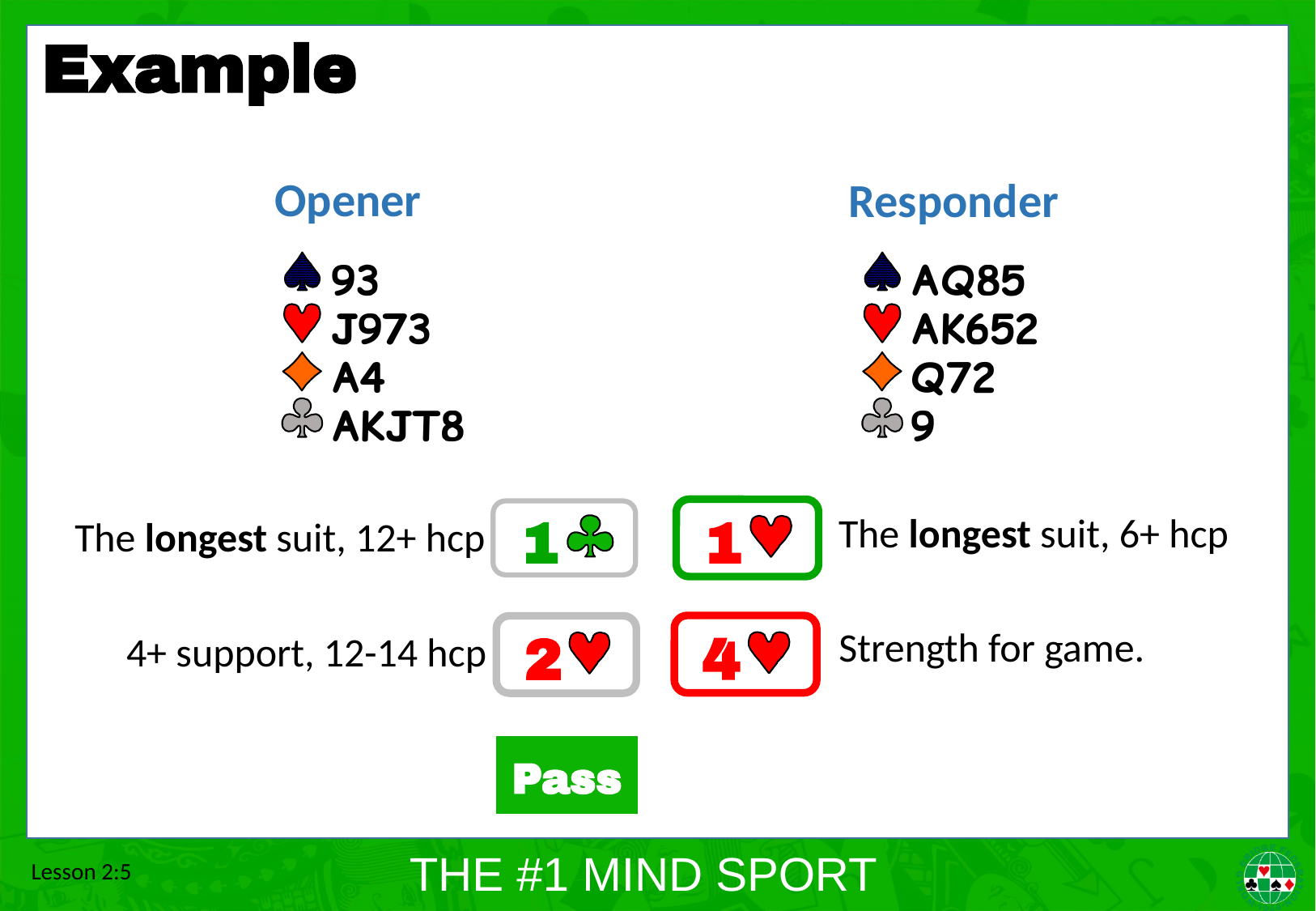

# Example
Opener
Responder
93
J973
A4
AKJT8

AQ85
AK652
Q72
9

1

1

The longest suit, 6+ hcp
The longest suit, 12+ hcp
4

2

Strength for game.
4+ support, 12-14 hcp
Pass